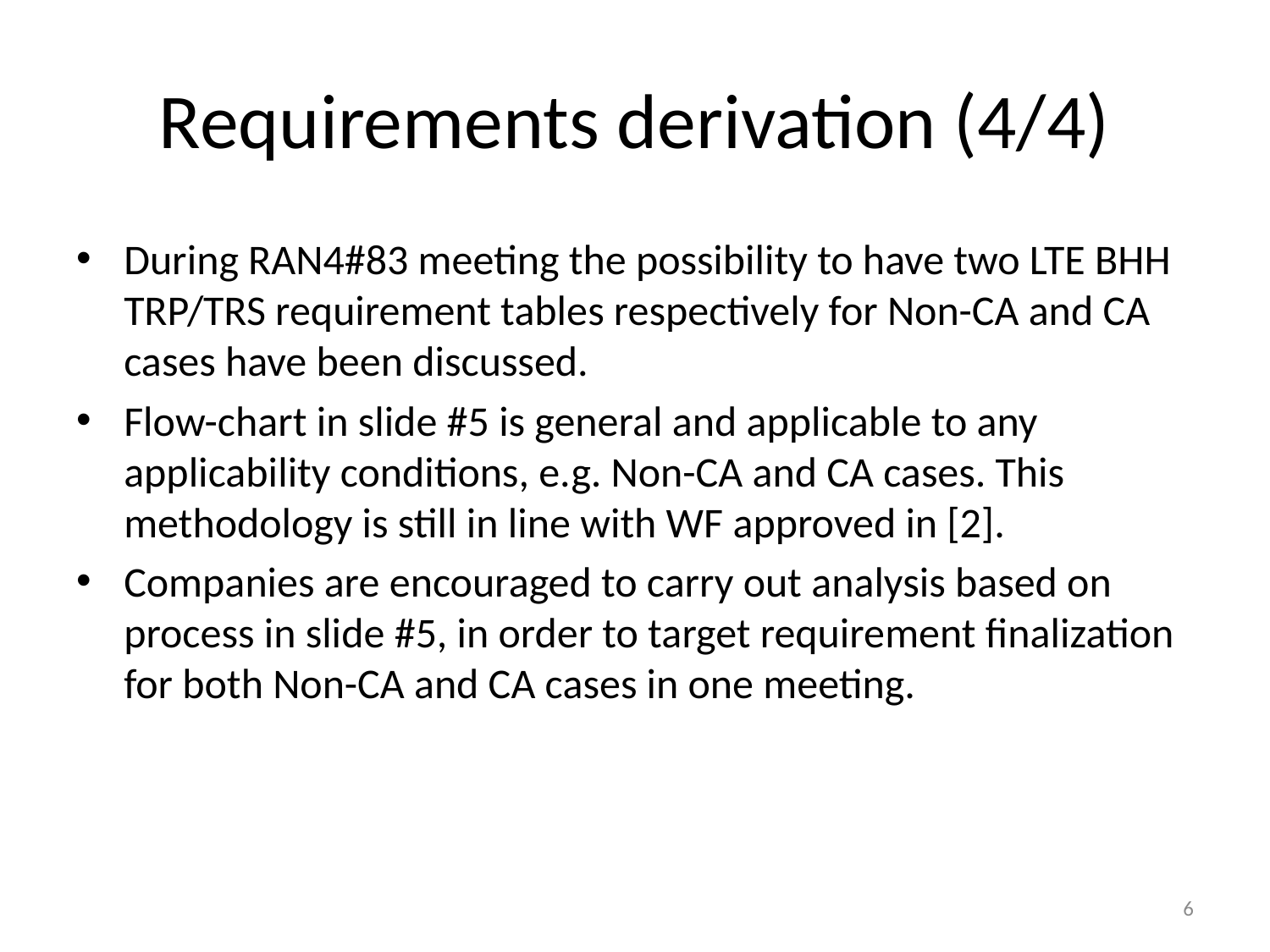

# Requirements derivation (4/4)
During RAN4#83 meeting the possibility to have two LTE BHH TRP/TRS requirement tables respectively for Non-CA and CA cases have been discussed.
Flow-chart in slide #5 is general and applicable to any applicability conditions, e.g. Non-CA and CA cases. This methodology is still in line with WF approved in [2].
Companies are encouraged to carry out analysis based on process in slide #5, in order to target requirement finalization for both Non-CA and CA cases in one meeting.

6